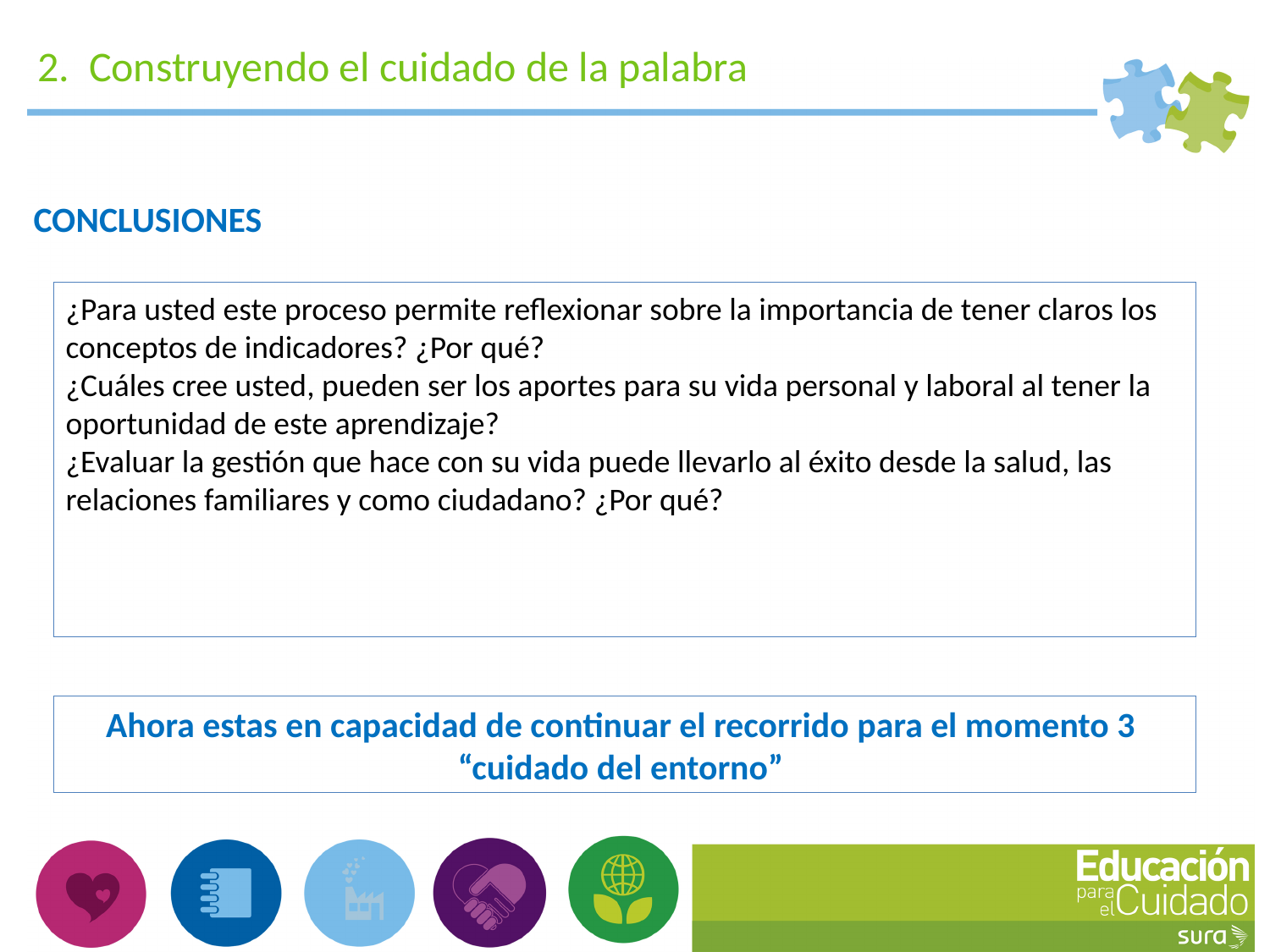

2.  Construyendo el cuidado de la palabra
CONCLUSIONES
¿Para usted este proceso permite reflexionar sobre la importancia de tener claros los conceptos de indicadores? ¿Por qué?
¿Cuáles cree usted, pueden ser los aportes para su vida personal y laboral al tener la oportunidad de este aprendizaje?
¿Evaluar la gestión que hace con su vida puede llevarlo al éxito desde la salud, las relaciones familiares y como ciudadano? ¿Por qué?

Ahora estas en capacidad de continuar el recorrido para el momento 3  “cuidado del entorno”